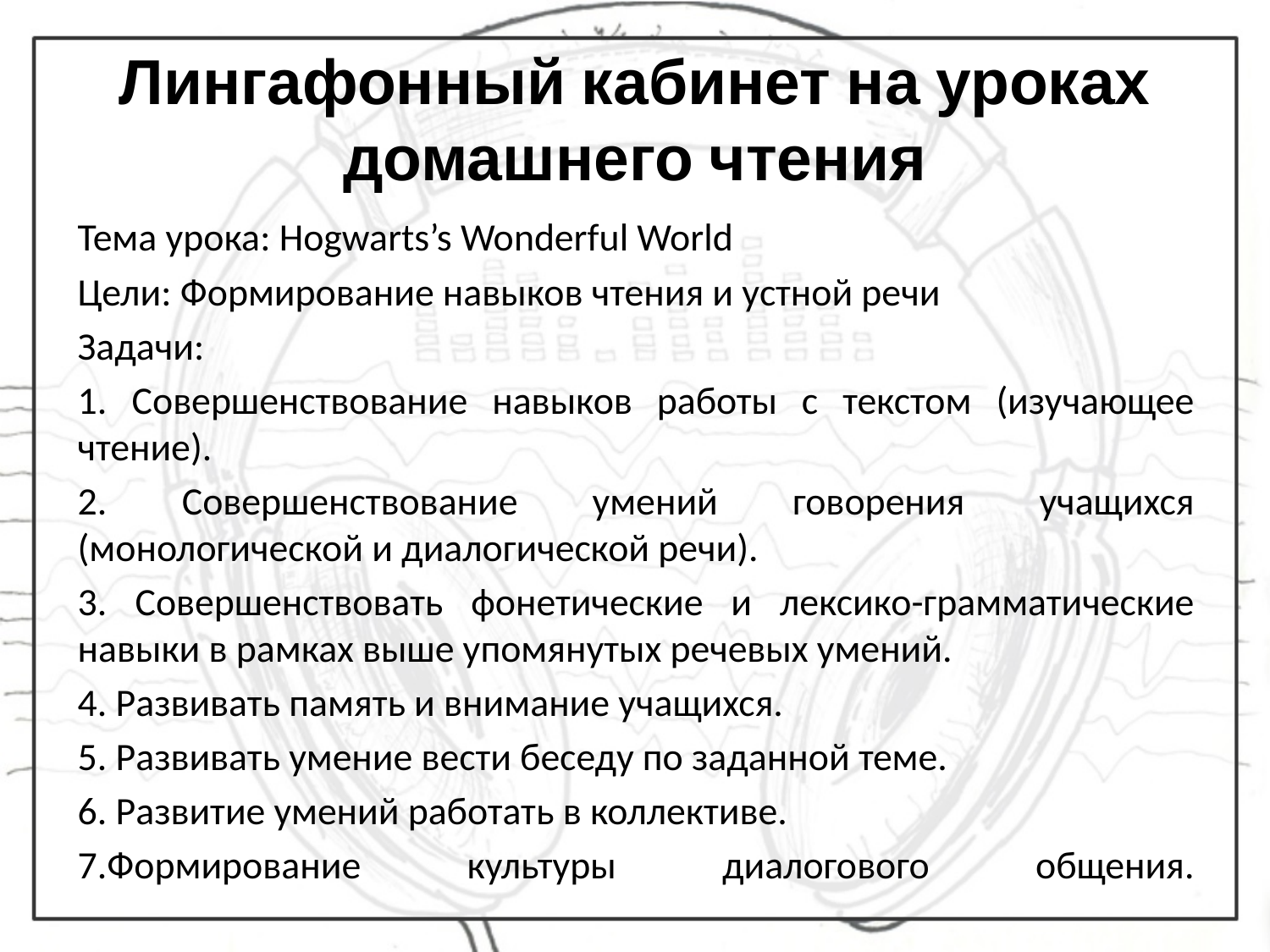

# Лингафонный кабинет на уроках домашнего чтения
Тема урока: Hogwarts’s Wonderful World
Цели: Формирование навыков чтения и устной речи
Задачи:
1. Совершенствование навыков работы с текстом (изучающее чтение).
2. Совершенствование умений говорения учащихся (монологической и диалогической речи).
3. Совершенствовать фонетические и лексико-грамматические навыки в рамках выше упомянутых речевых умений.
4. Развивать память и внимание учащихся.
5. Развивать умение вести беседу по заданной теме.
6. Развитие умений работать в коллективе.
7.Формирование культуры диалогового общения.